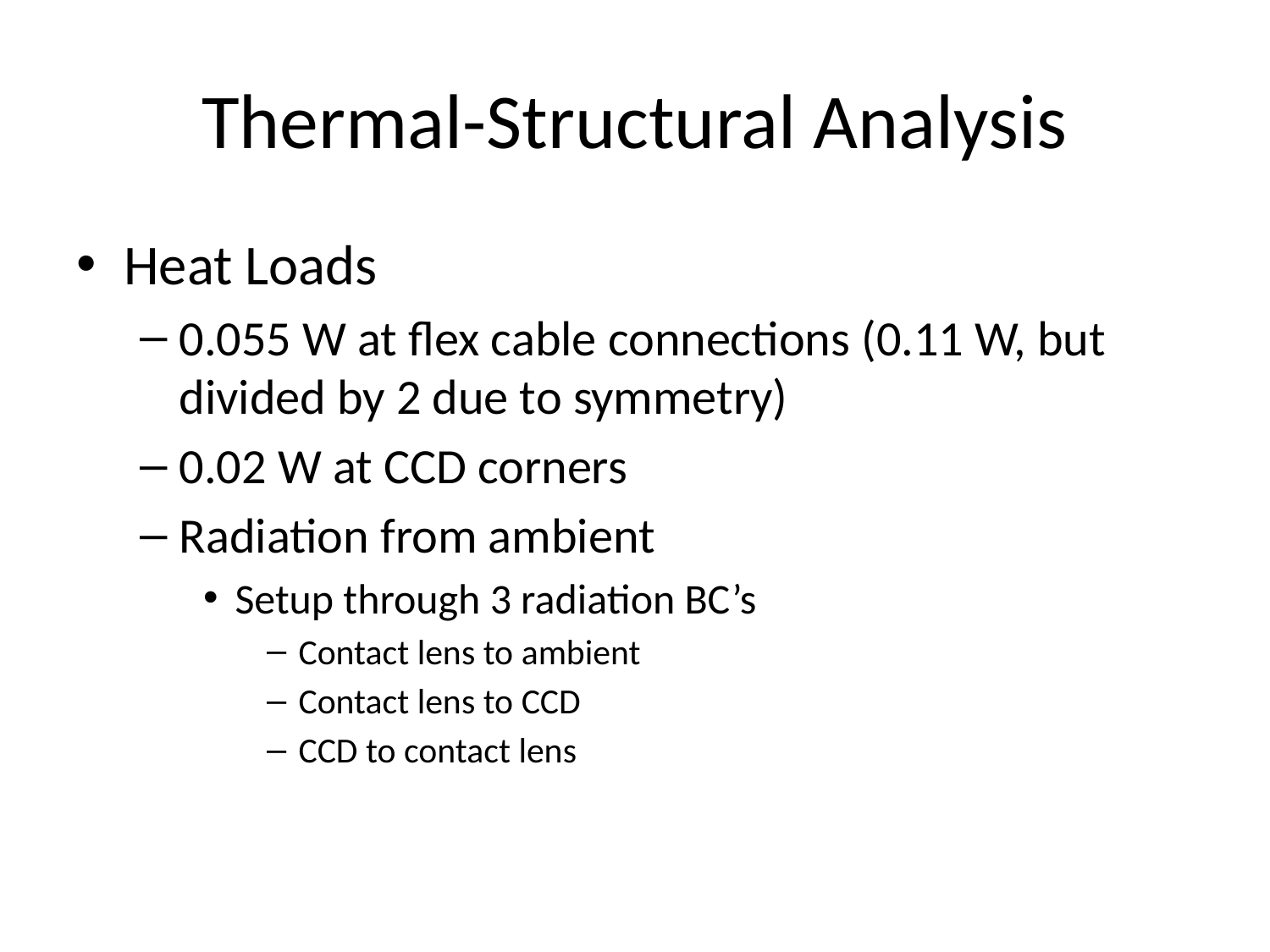

# Thermal-Structural Analysis
Heat Loads
0.055 W at flex cable connections (0.11 W, but divided by 2 due to symmetry)
0.02 W at CCD corners
Radiation from ambient
Setup through 3 radiation BC’s
Contact lens to ambient
Contact lens to CCD
CCD to contact lens